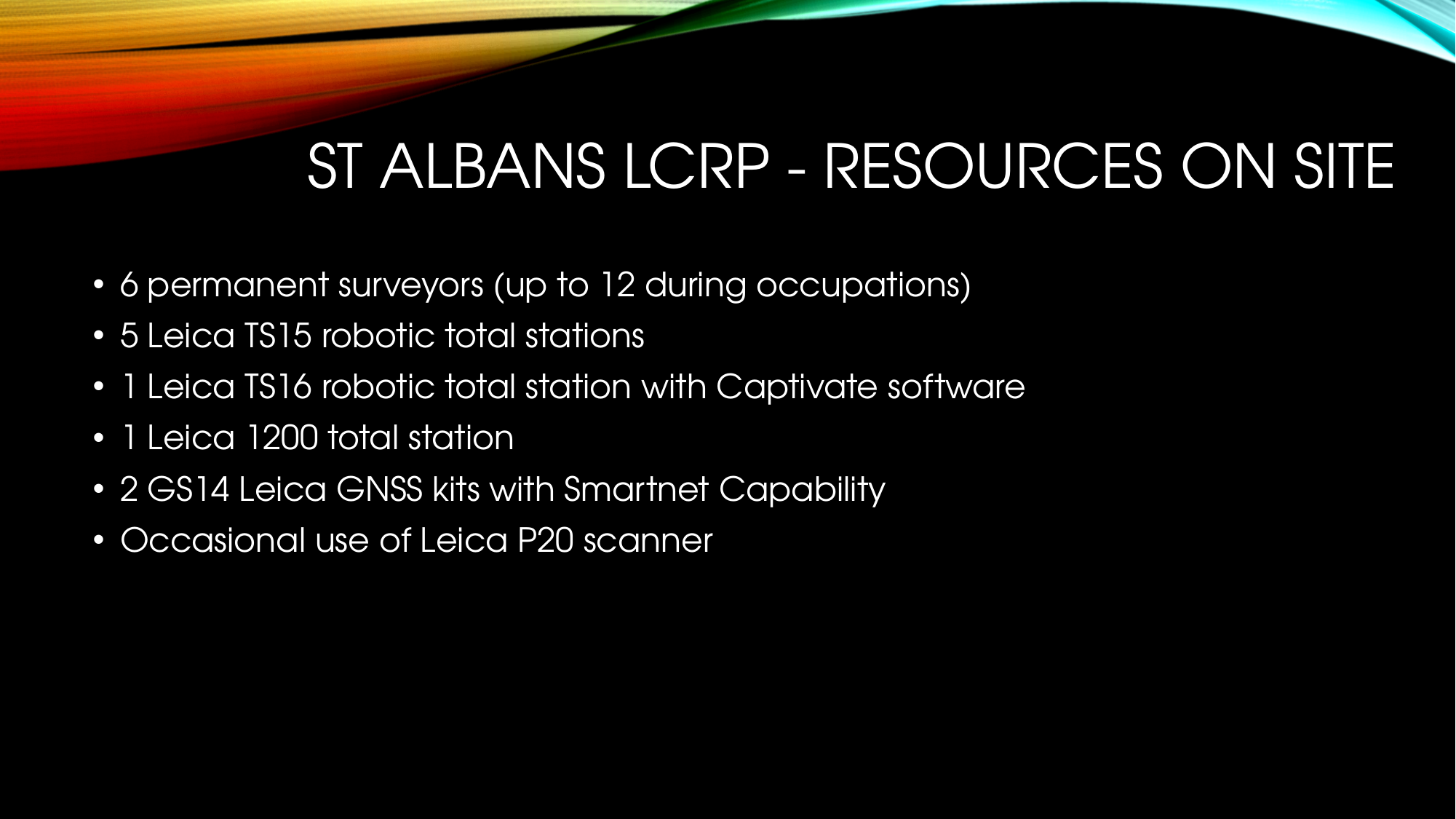

# St albans lcrp - Resources on site
6 permanent surveyors (up to 12 during occupations)
5 Leica TS15 robotic total stations
1 Leica TS16 robotic total station with Captivate software
1 Leica 1200 total station
2 GS14 Leica GNSS kits with Smartnet Capability
Occasional use of Leica P20 scanner